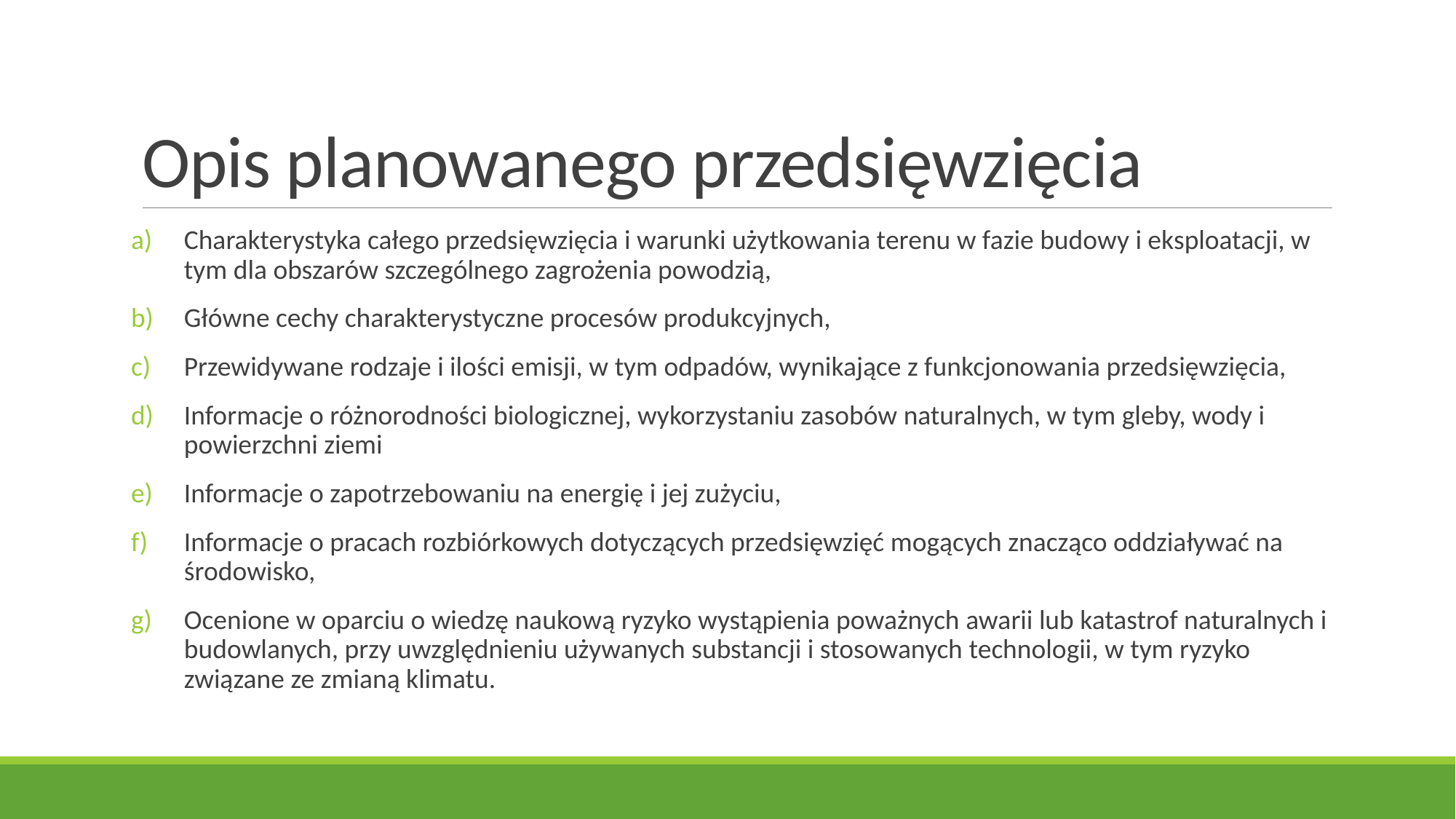

# Opis planowanego przedsięwzięcia
Charakterystyka całego przedsięwzięcia i warunki użytkowania terenu w fazie budowy i eksploatacji, w tym dla obszarów szczególnego zagrożenia powodzią,
Główne cechy charakterystyczne procesów produkcyjnych,
Przewidywane rodzaje i ilości emisji, w tym odpadów, wynikające z funkcjonowania przedsięwzięcia,
Informacje o różnorodności biologicznej, wykorzystaniu zasobów naturalnych, w tym gleby, wody i powierzchni ziemi
Informacje o zapotrzebowaniu na energię i jej zużyciu,
Informacje o pracach rozbiórkowych dotyczących przedsięwzięć mogących znacząco oddziaływać na środowisko,
Ocenione w oparciu o wiedzę naukową ryzyko wystąpienia poważnych awarii lub katastrof naturalnych i budowlanych, przy uwzględnieniu używanych substancji i stosowanych technologii, w tym ryzyko związane ze zmianą klimatu.